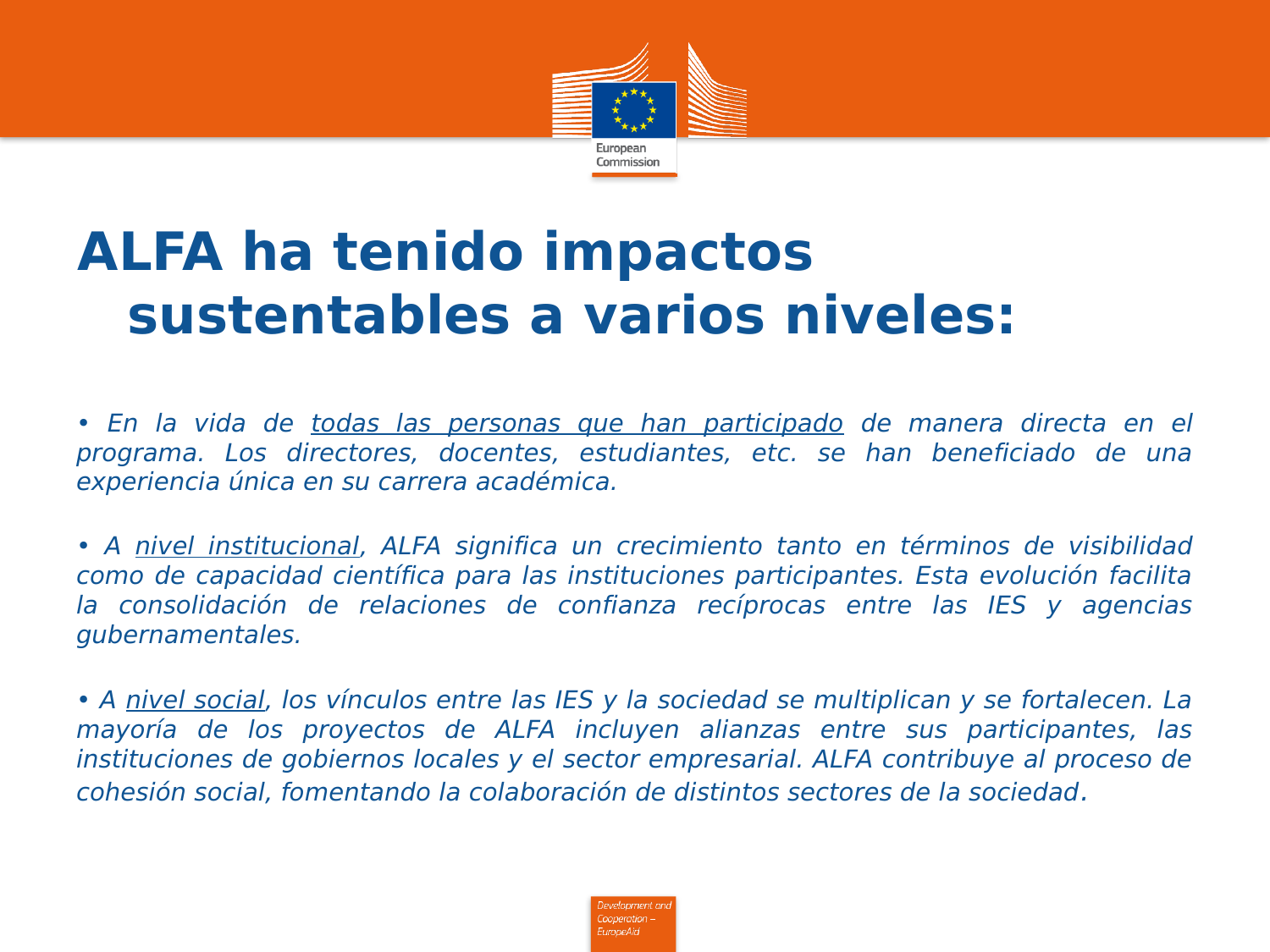

# ALFA ha tenido impactos sustentables a varios niveles:

• En la vida de todas las personas que han participado de manera directa en el programa. Los directores, docentes, estudiantes, etc. se han beneficiado de una experiencia única en su carrera académica.
• A nivel institucional, ALFA significa un crecimiento tanto en términos de visibilidad como de capacidad científica para las instituciones participantes. Esta evolución facilita la consolidación de relaciones de confianza recíprocas entre las IES y agencias gubernamentales.
• A nivel social, los vínculos entre las IES y la sociedad se multiplican y se fortalecen. La mayoría de los proyectos de ALFA incluyen alianzas entre sus participantes, las instituciones de gobiernos locales y el sector empresarial. ALFA contribuye al proceso de cohesión social, fomentando la colaboración de distintos sectores de la sociedad.